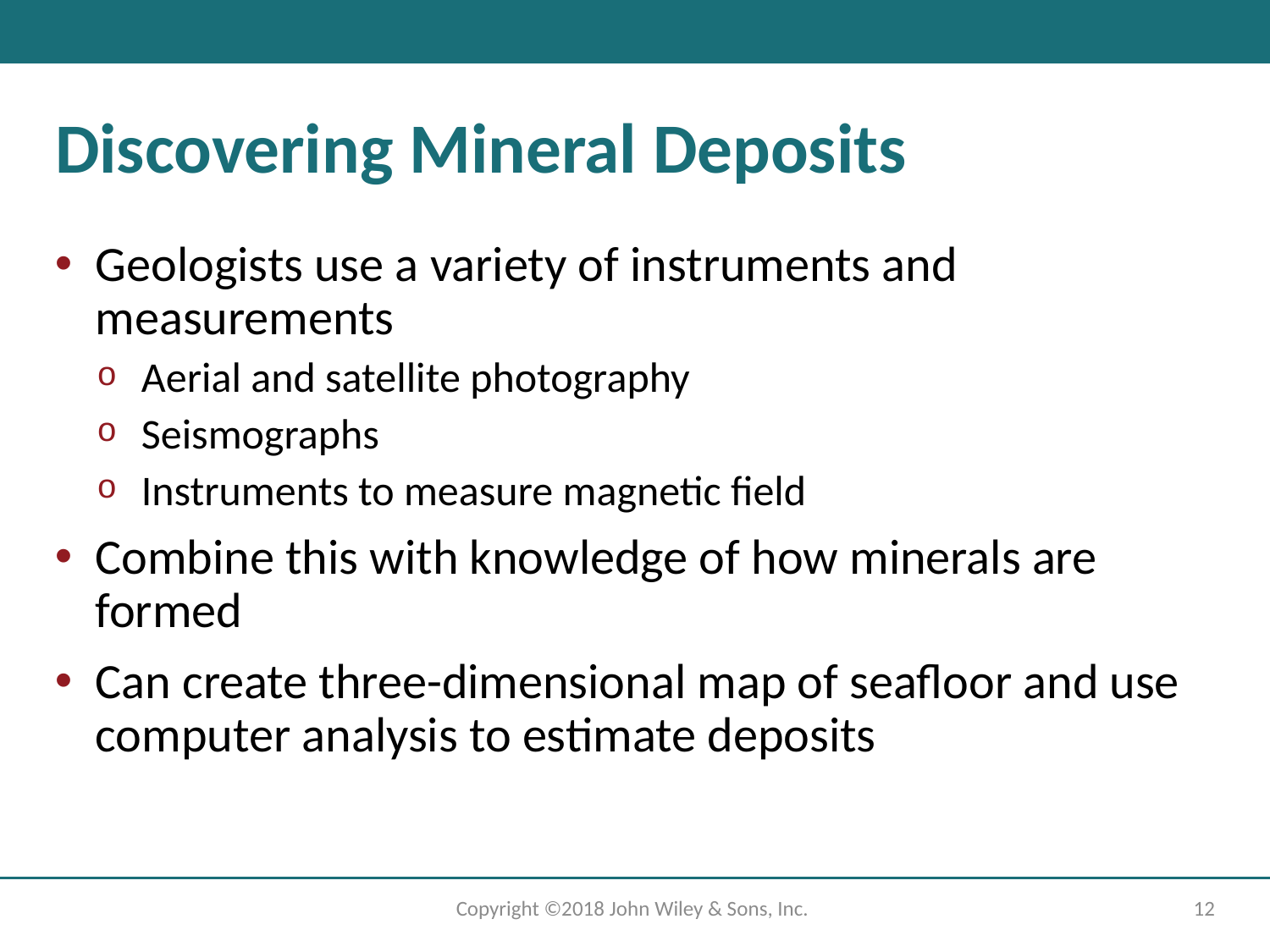

# Discovering Mineral Deposits
Geologists use a variety of instruments and measurements
Aerial and satellite photography
Seismographs
Instruments to measure magnetic field
Combine this with knowledge of how minerals are formed
Can create three-dimensional map of seafloor and use computer analysis to estimate deposits
Copyright ©2018 John Wiley & Sons, Inc.
12